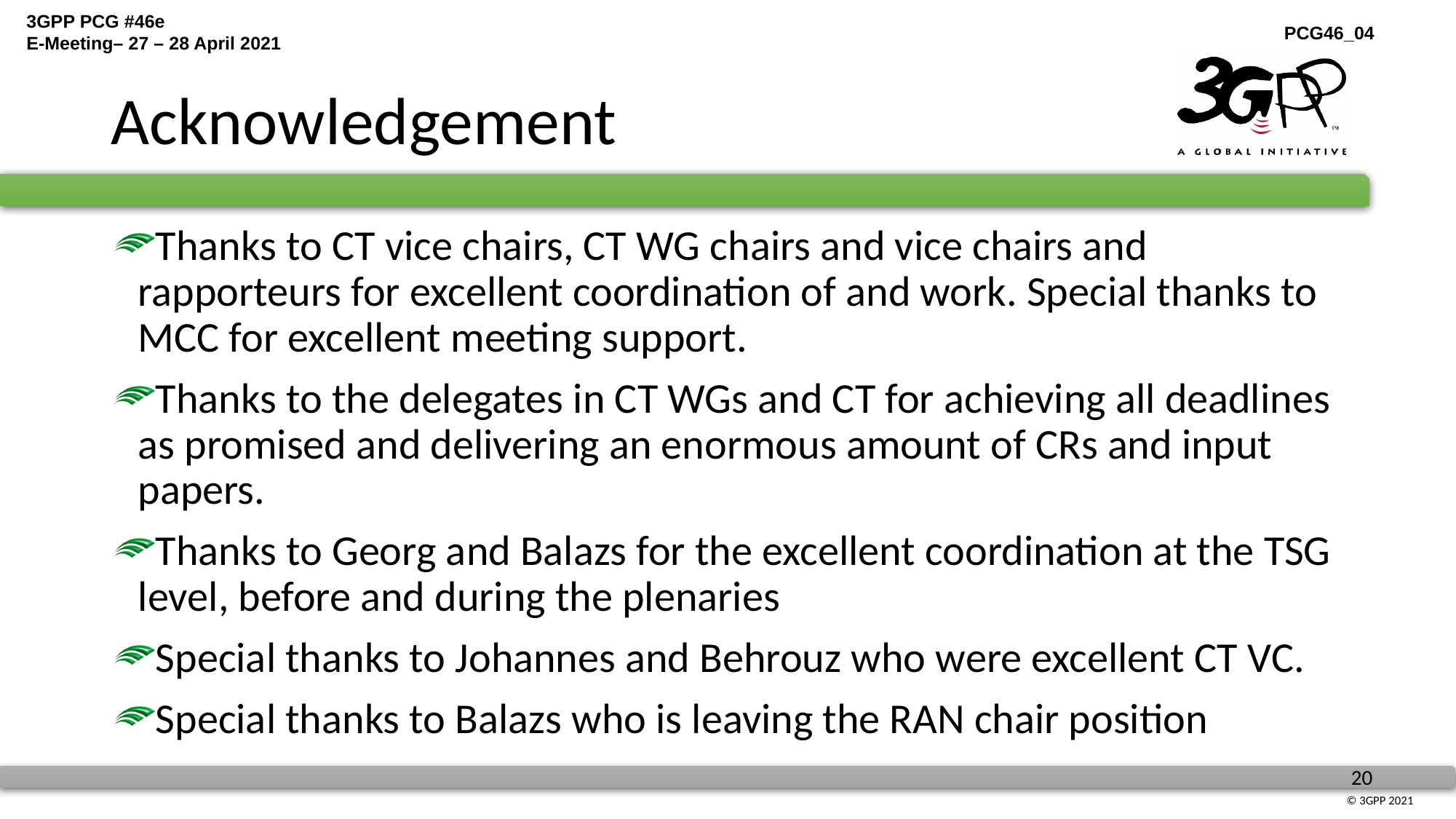

# Acknowledgement
Thanks to CT vice chairs, CT WG chairs and vice chairs and rapporteurs for excellent coordination of and work. Special thanks to MCC for excellent meeting support.
Thanks to the delegates in CT WGs and CT for achieving all deadlines as promised and delivering an enormous amount of CRs and input papers.
Thanks to Georg and Balazs for the excellent coordination at the TSG level, before and during the plenaries
Special thanks to Johannes and Behrouz who were excellent CT VC.
Special thanks to Balazs who is leaving the RAN chair position